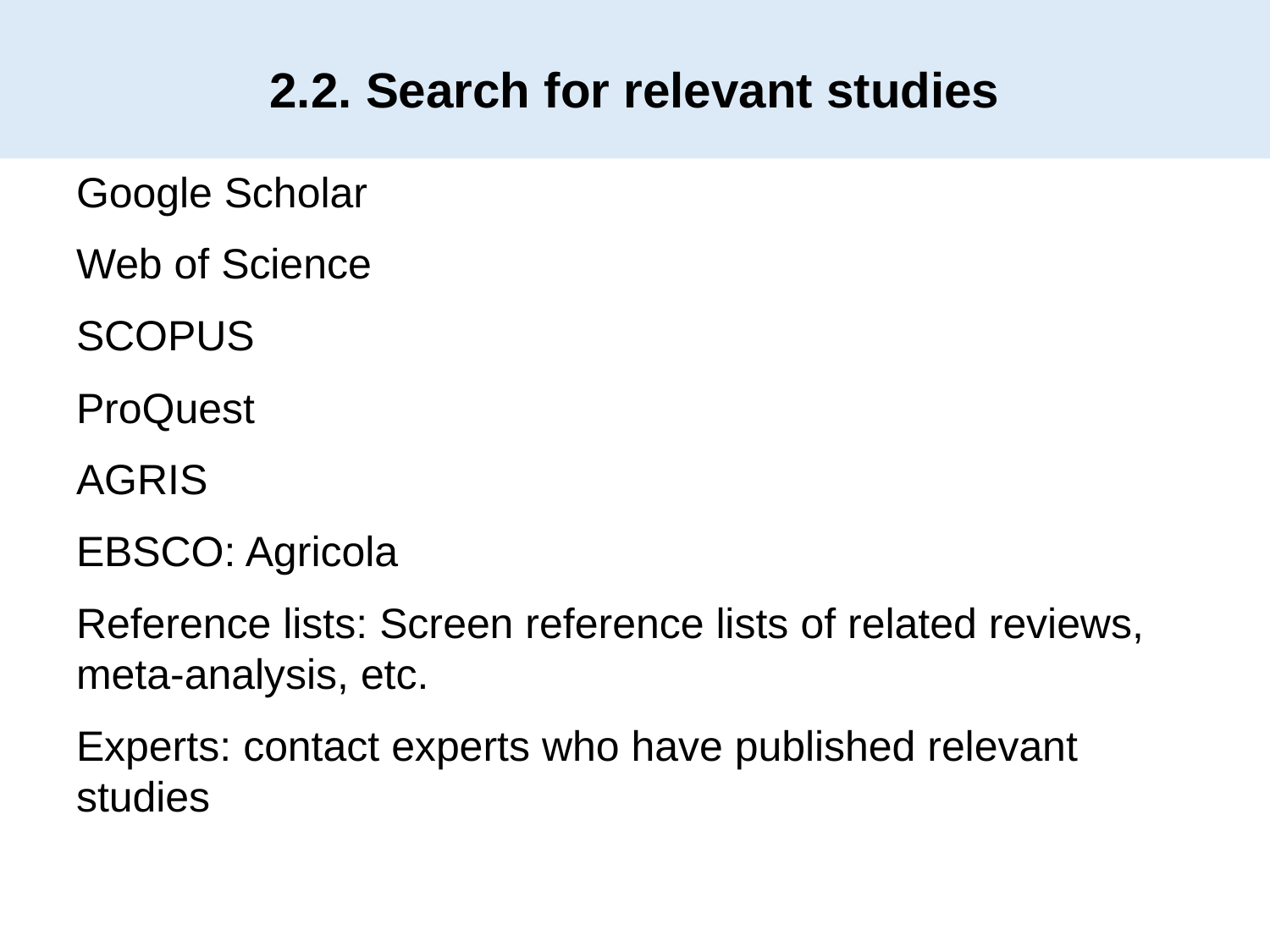

2.2. Search for relevant studies
Google Scholar
Web of Science
SCOPUS
ProQuest
AGRIS
EBSCO: Agricola
Reference lists: Screen reference lists of related reviews, meta-analysis, etc.
Experts: contact experts who have published relevant studies